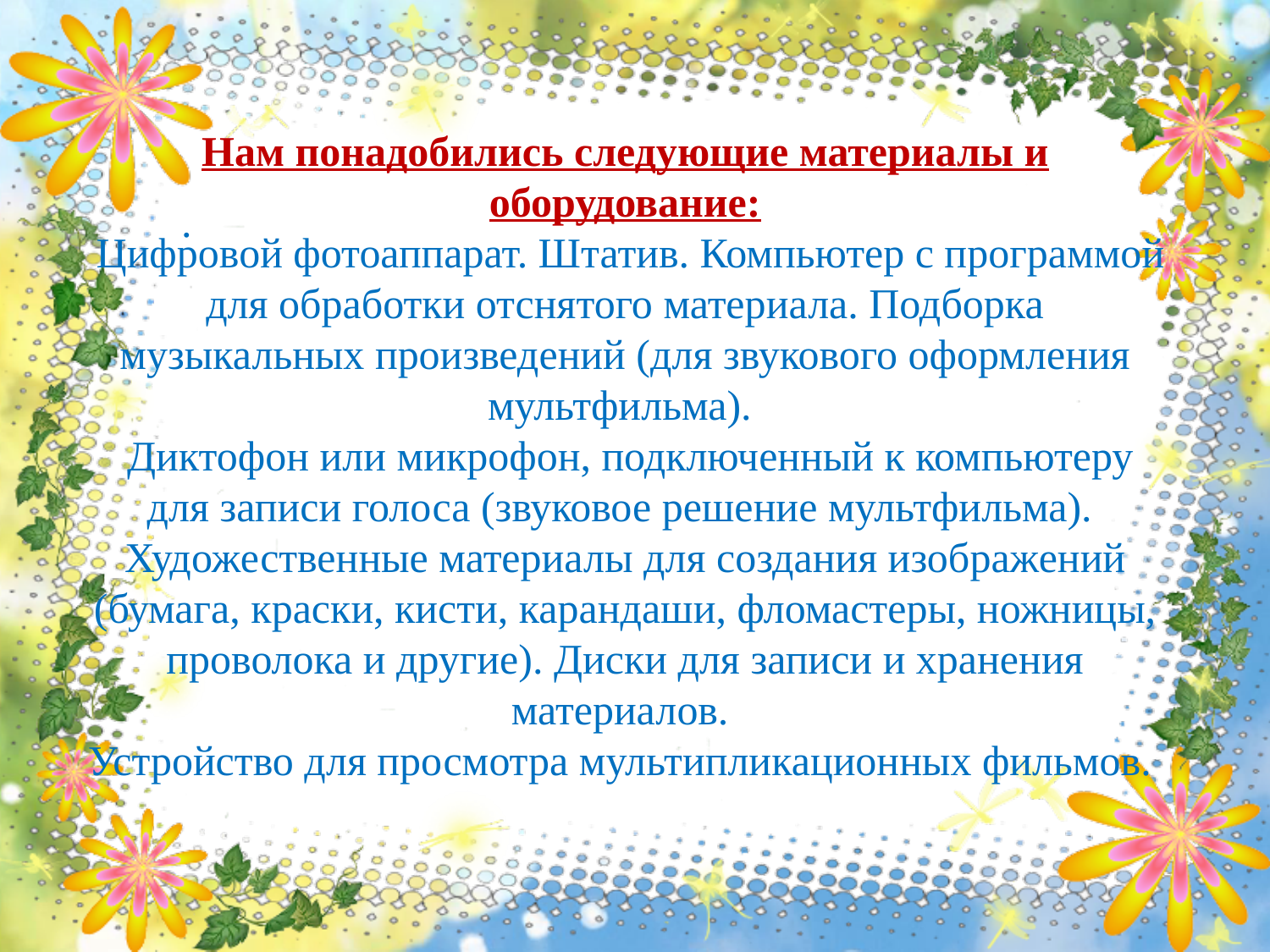

Нам понадобились следующие материалы и оборудование:
 Цифровой фотоаппарат. Штатив. Компьютер с программой для обработки отснятого материала. Подборка музыкальных произведений (для звукового оформления мультфильма).
 Диктофон или микрофон, подключенный к компьютеру для записи голоса (звуковое решение мультфильма).
Художественные материалы для создания изображений (бумага, краски, кисти, карандаши, фломастеры, ножницы, проволока и другие). Диски для записи и хранения материалов.
Устройство для просмотра мультипликационных фильмов.

.